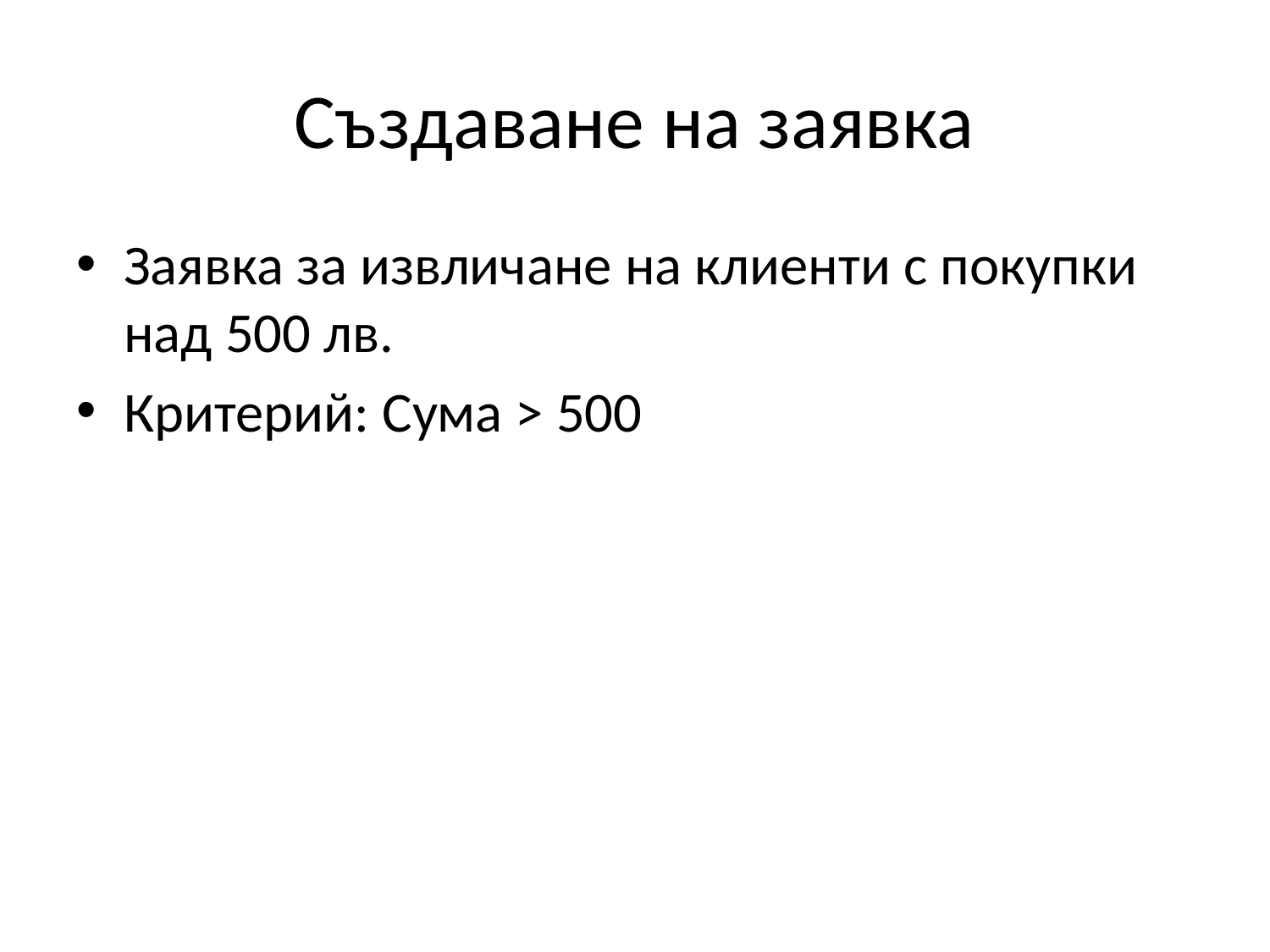

# Създаване на заявка
Заявка за извличане на клиенти с покупки над 500 лв.
Критерий: Сума > 500